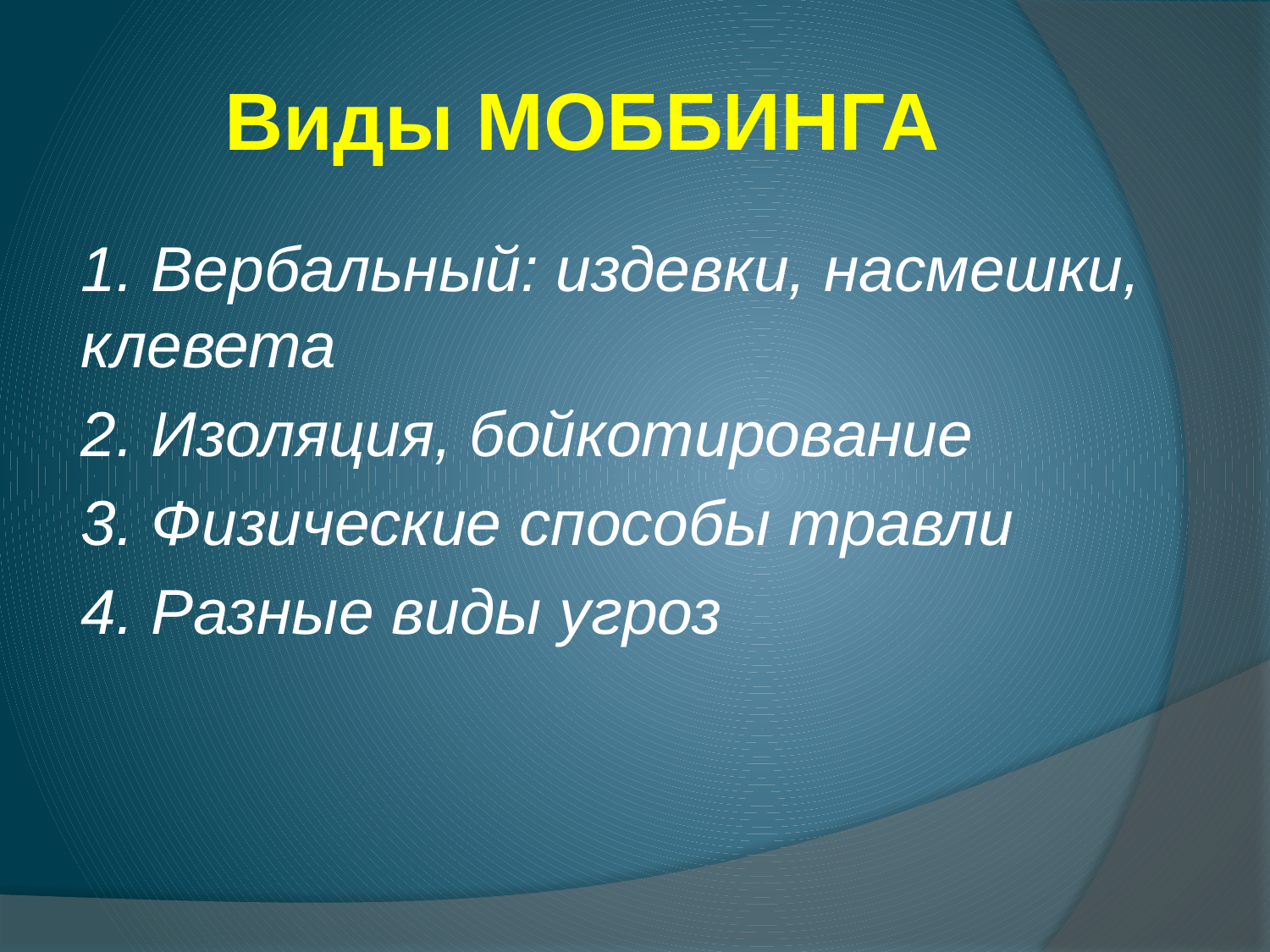

# Виды МОББИНГА
1. Вербальный: издевки, насмешки, клевета
2. Изоляция, бойкотирование
3. Физические способы травли
4. Разные виды угроз